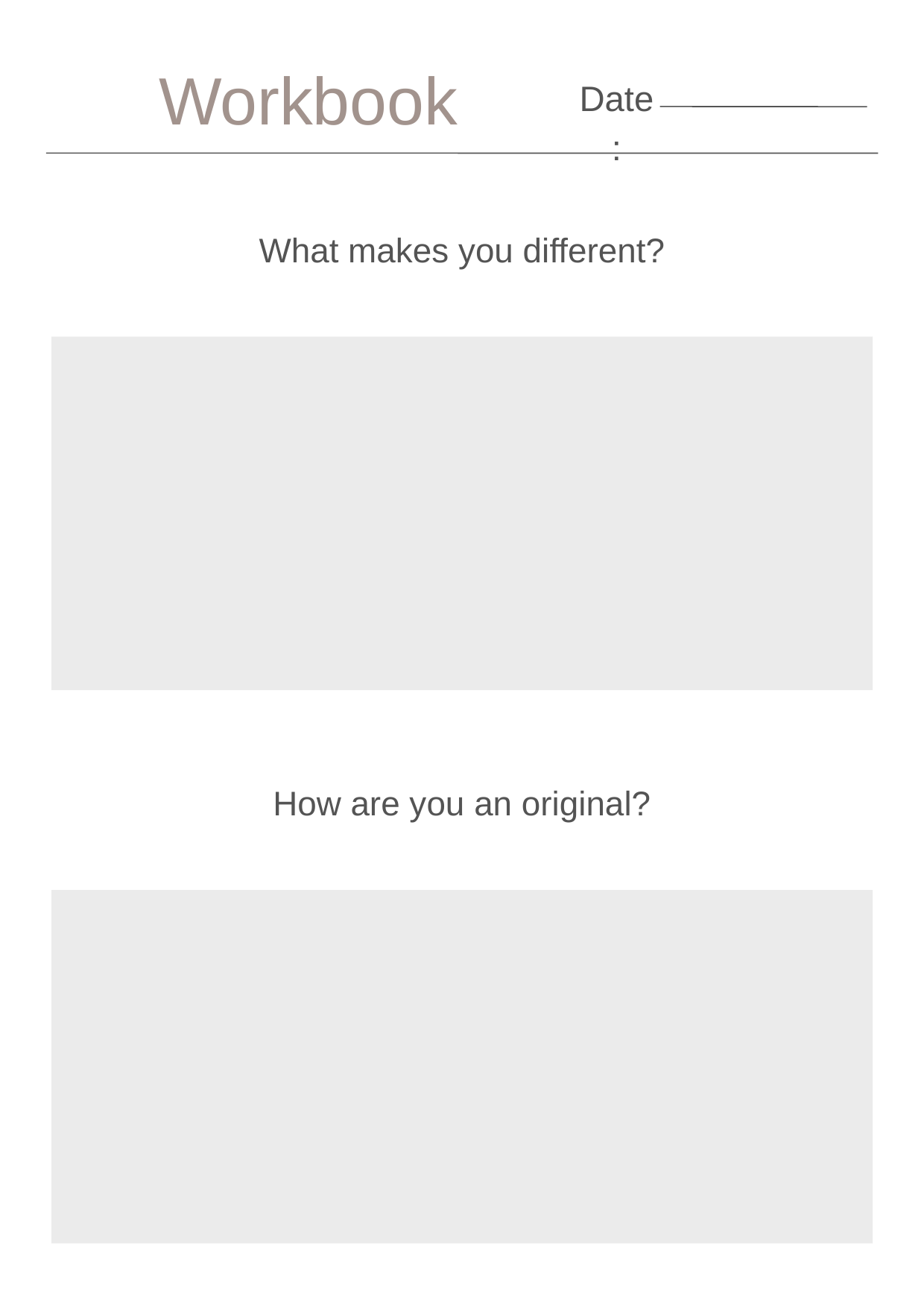

Workbook
Date:

What makes you different?

How are you an original?